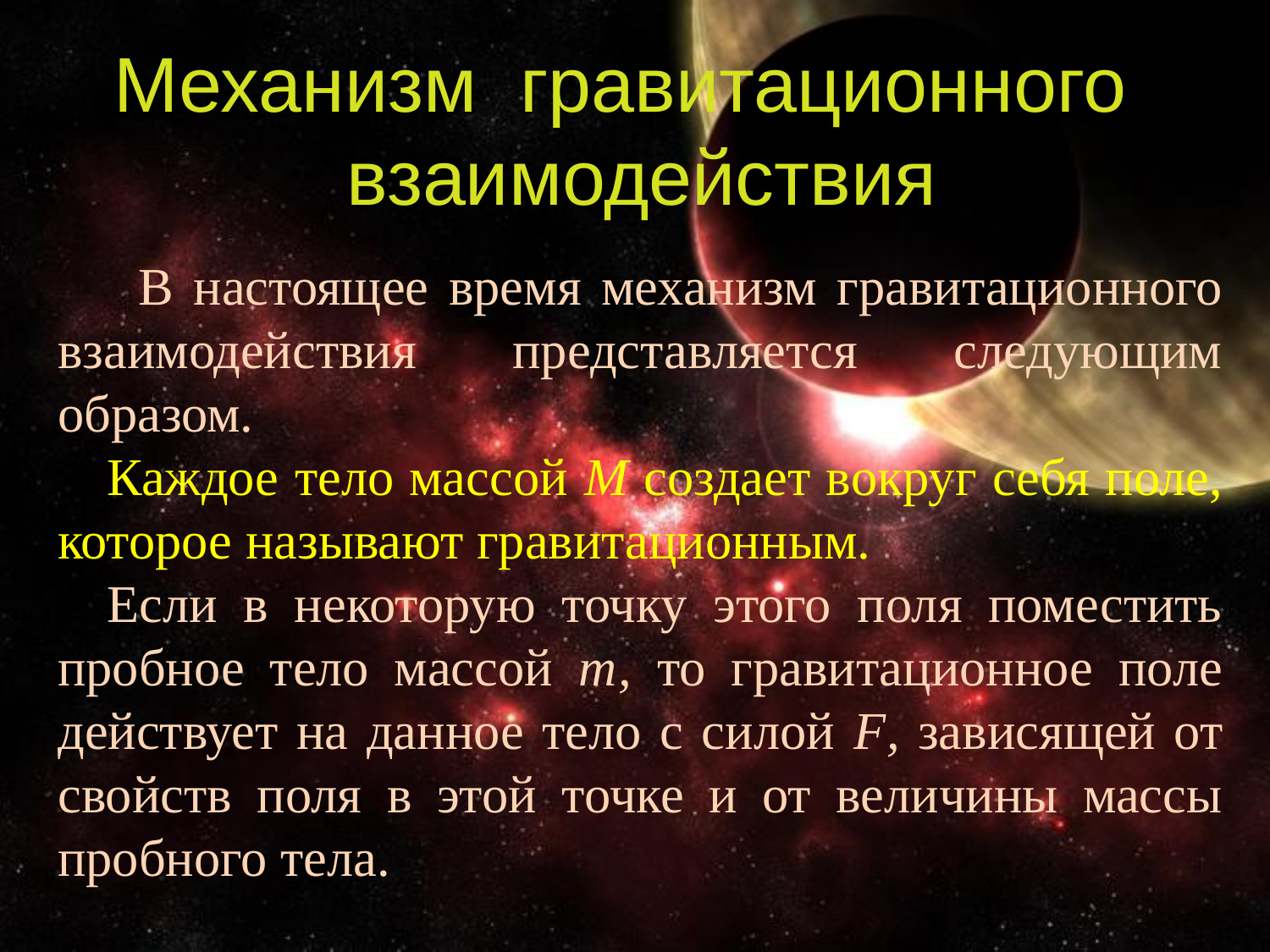

Механизм  гравитационного взаимодействия
    В настоящее время механизм гравитационного взаимодействия представляется следующим образом.
Каждое тело массой М создает вокруг себя поле, которое называют гравитационным.
Если в некоторую точку этого поля поместить пробное тело массой т, то гравитационное поле действует на данное тело с силой F, зависящей от свойств поля в этой точке и от величины массы пробного тела.